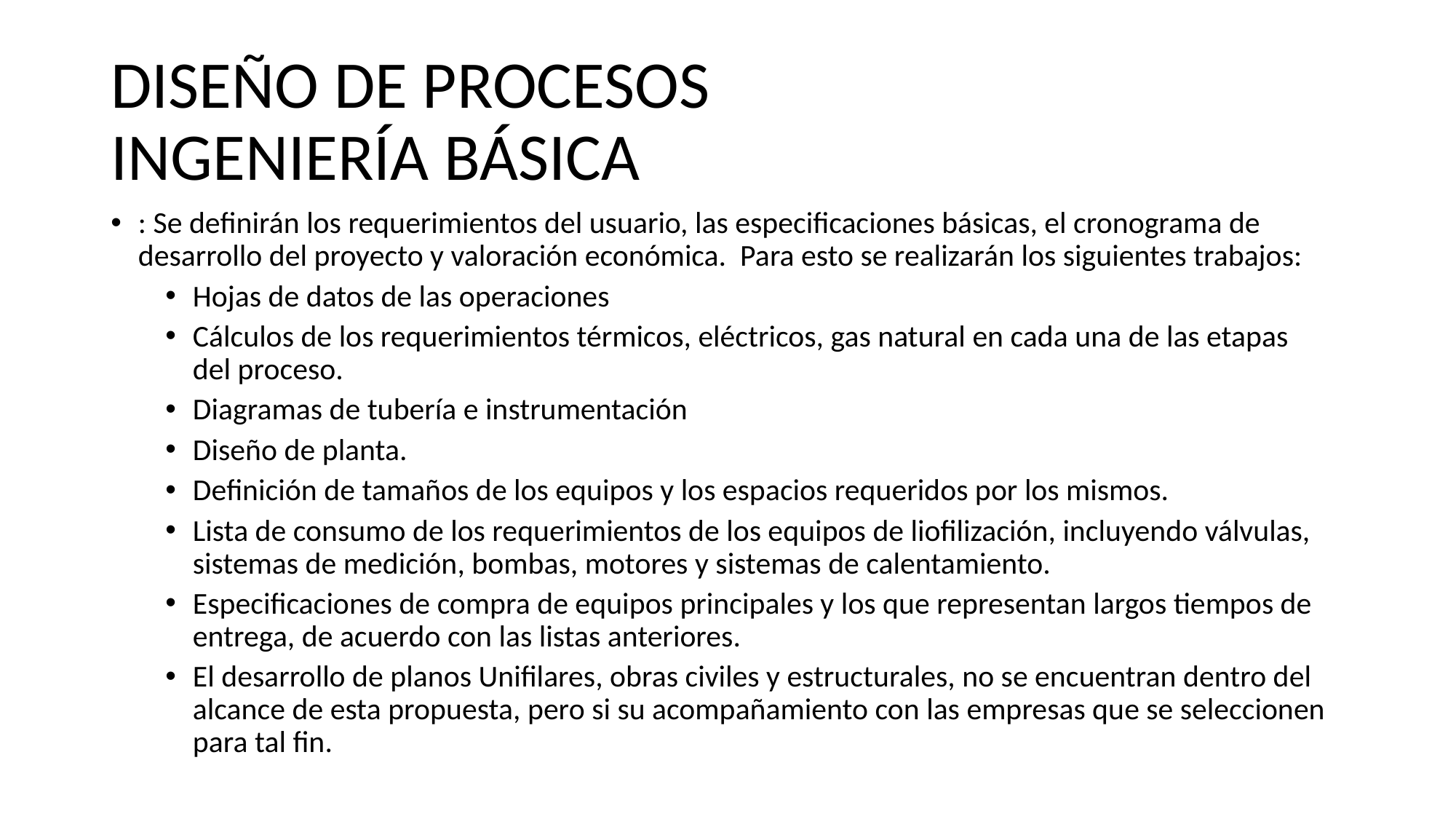

# DISEÑO DE PROCESOS INGENIERÍA BÁSICA
: Se definirán los requerimientos del usuario, las especificaciones básicas, el cronograma de desarrollo del proyecto y valoración económica.  Para esto se realizarán los siguientes trabajos:
Hojas de datos de las operaciones
Cálculos de los requerimientos térmicos, eléctricos, gas natural en cada una de las etapas del proceso.
Diagramas de tubería e instrumentación
Diseño de planta.
Definición de tamaños de los equipos y los espacios requeridos por los mismos.
Lista de consumo de los requerimientos de los equipos de liofilización, incluyendo válvulas, sistemas de medición, bombas, motores y sistemas de calentamiento.
Especificaciones de compra de equipos principales y los que representan largos tiempos de entrega, de acuerdo con las listas anteriores.
El desarrollo de planos Unifilares, obras civiles y estructurales, no se encuentran dentro del alcance de esta propuesta, pero si su acompañamiento con las empresas que se seleccionen para tal fin.